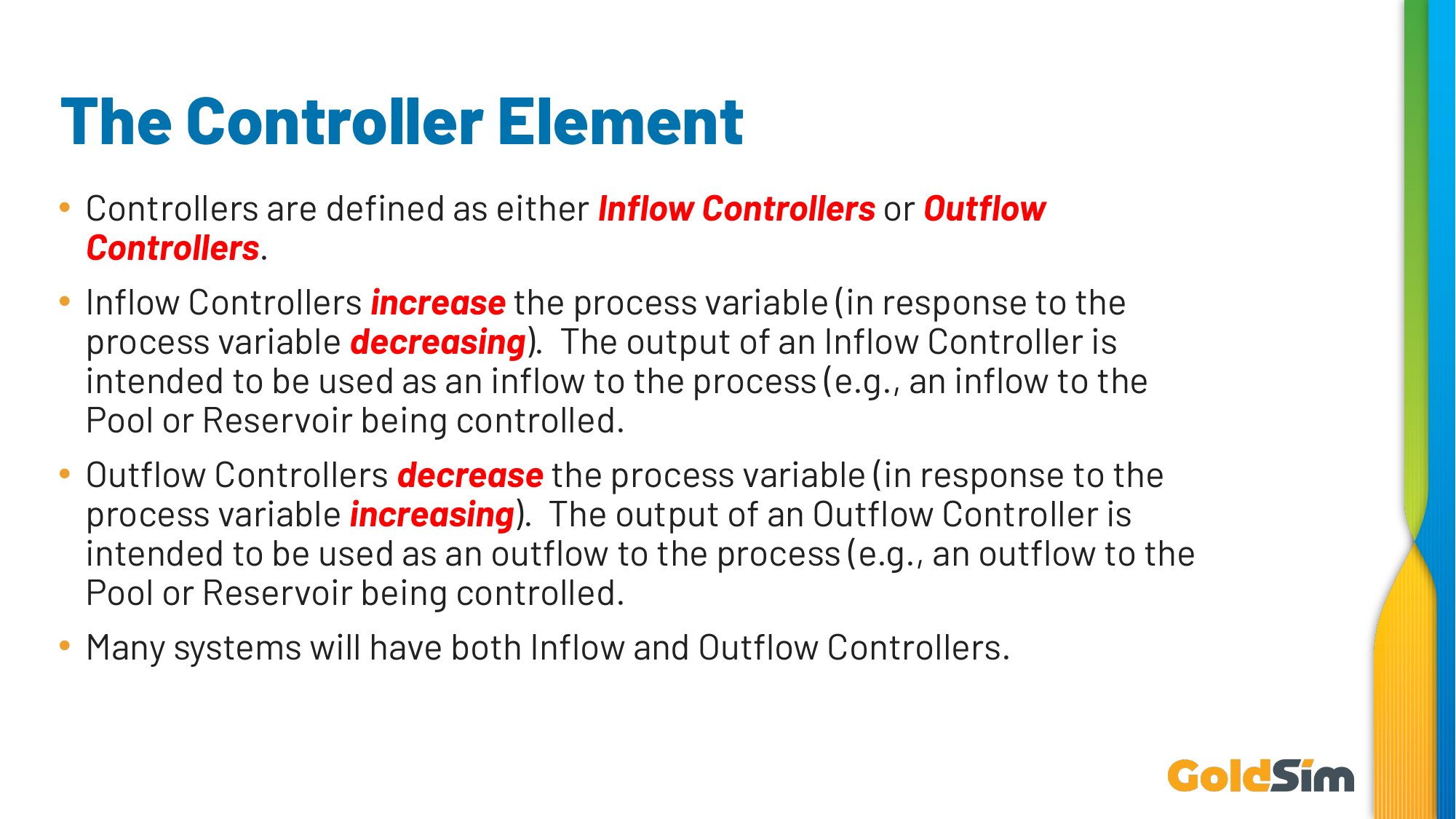

# The Controller Element
Controllers are defined as either Inflow Controllers or Outflow Controllers.
Inflow Controllers increase the process variable (in response to the process variable decreasing).  The output of an Inflow Controller is intended to be used as an inflow to the process (e.g., an inflow to the Pool or Reservoir being controlled.
Outflow Controllers decrease the process variable (in response to the process variable increasing).  The output of an Outflow Controller is intended to be used as an outflow to the process (e.g., an outflow to the Pool or Reservoir being controlled.
Many systems will have both Inflow and Outflow Controllers.

© GoldSim Technology Group LLC, 2024